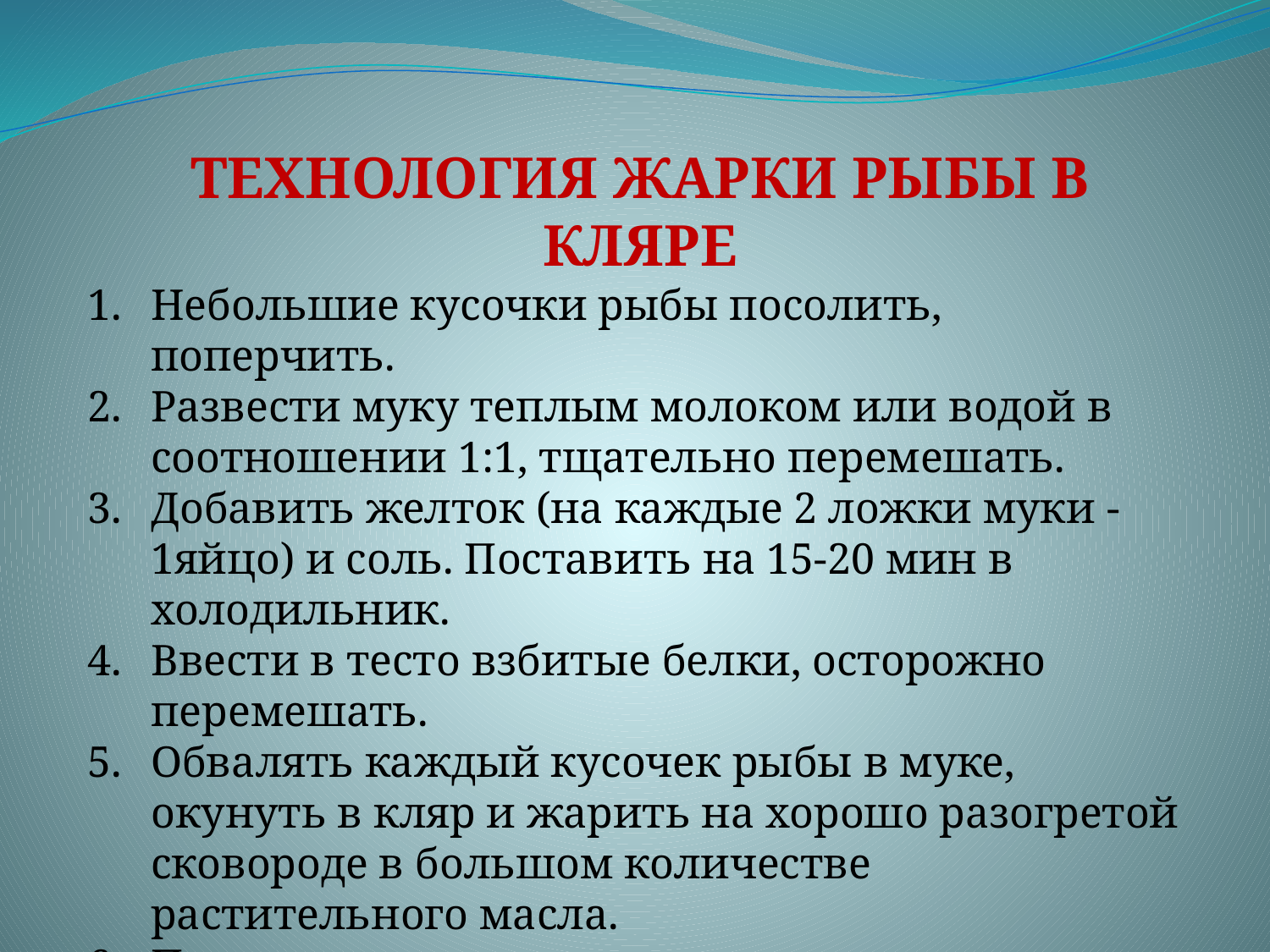

ТЕХНОЛОГИЯ ЖАРКИ РЫБЫ В КЛЯРЕ
Небольшие кусочки рыбы посолить, поперчить.
Развести муку теплым молоком или водой в соотношении 1:1, тщательно перемешать.
Добавить желток (на каждые 2 ложки муки -1яйцо) и соль. Поставить на 15-20 мин в холодильник.
Ввести в тесто взбитые белки, осторожно перемешать.
Обвалять каждый кусочек рыбы в муке, окунуть в кляр и жарить на хорошо разогретой сковороде в большом количестве растительного масла.
Подать с зеленью и овощами.